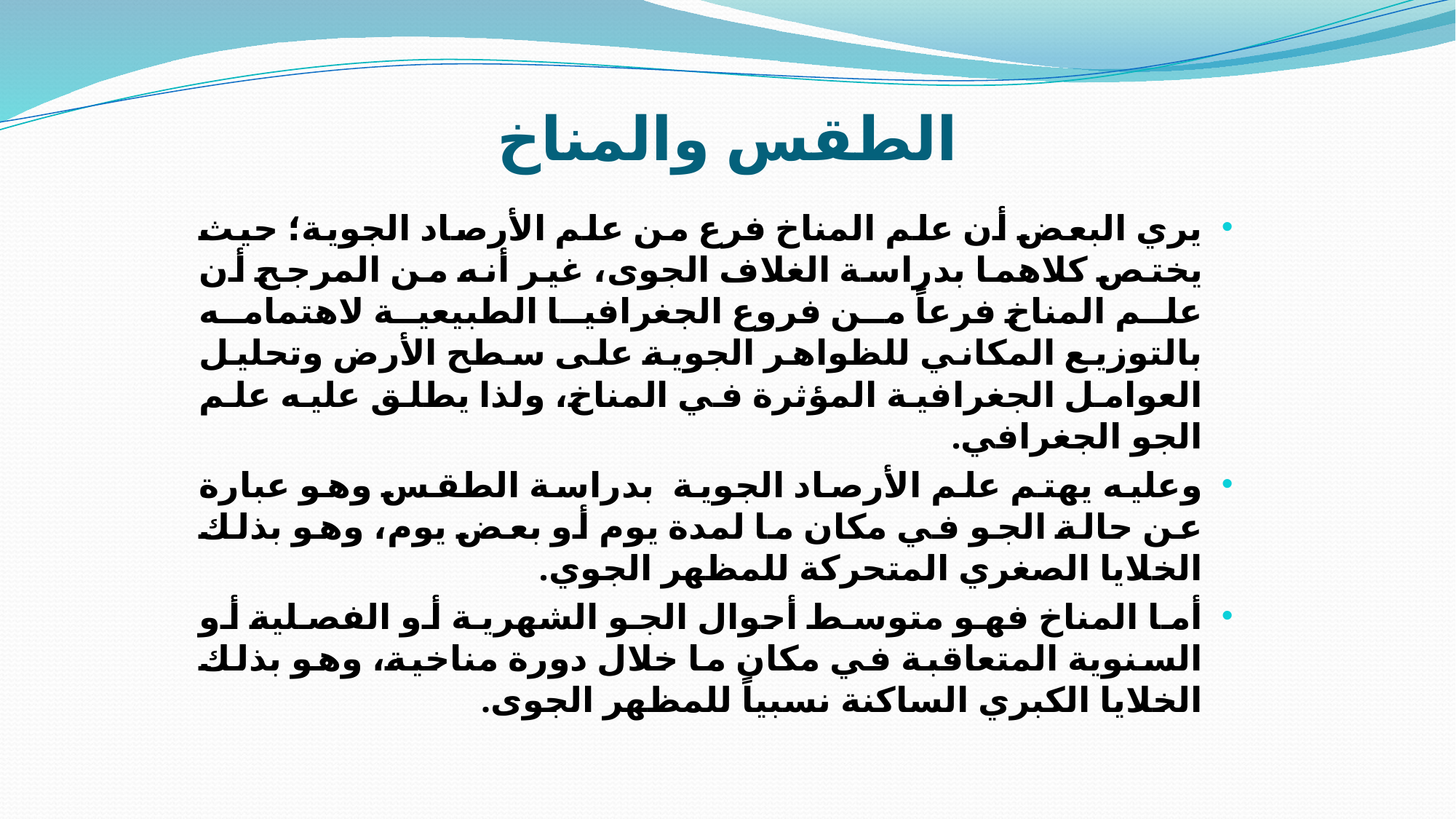

# الطقس والمناخ
يري البعض أن علم المناخ فرع من علم الأرصاد الجوية؛ حيث يختص كلاهما بدراسة الغلاف الجوى، غير أنه من المرجح أن علم المناخ فرعاً من فروع الجغرافيا الطبيعية لاهتمامه بالتوزيع المكاني للظواهر الجوية على سطح الأرض وتحليل العوامل الجغرافية المؤثرة في المناخ، ولذا يطلق عليه علم الجو الجغرافي.
وعليه يهتم علم الأرصاد الجوية  بدراسة الطقس وهو عبارة عن حالة الجو في مكان ما لمدة يوم أو بعض يوم، وهو بذلك الخلايا الصغري المتحركة للمظهر الجوي.
أما المناخ فهو متوسط أحوال الجو الشهرية أو الفصلية أو السنوية المتعاقبة في مكان ما خلال دورة مناخية، وهو بذلك الخلايا الكبري الساكنة نسبياً للمظهر الجوى.